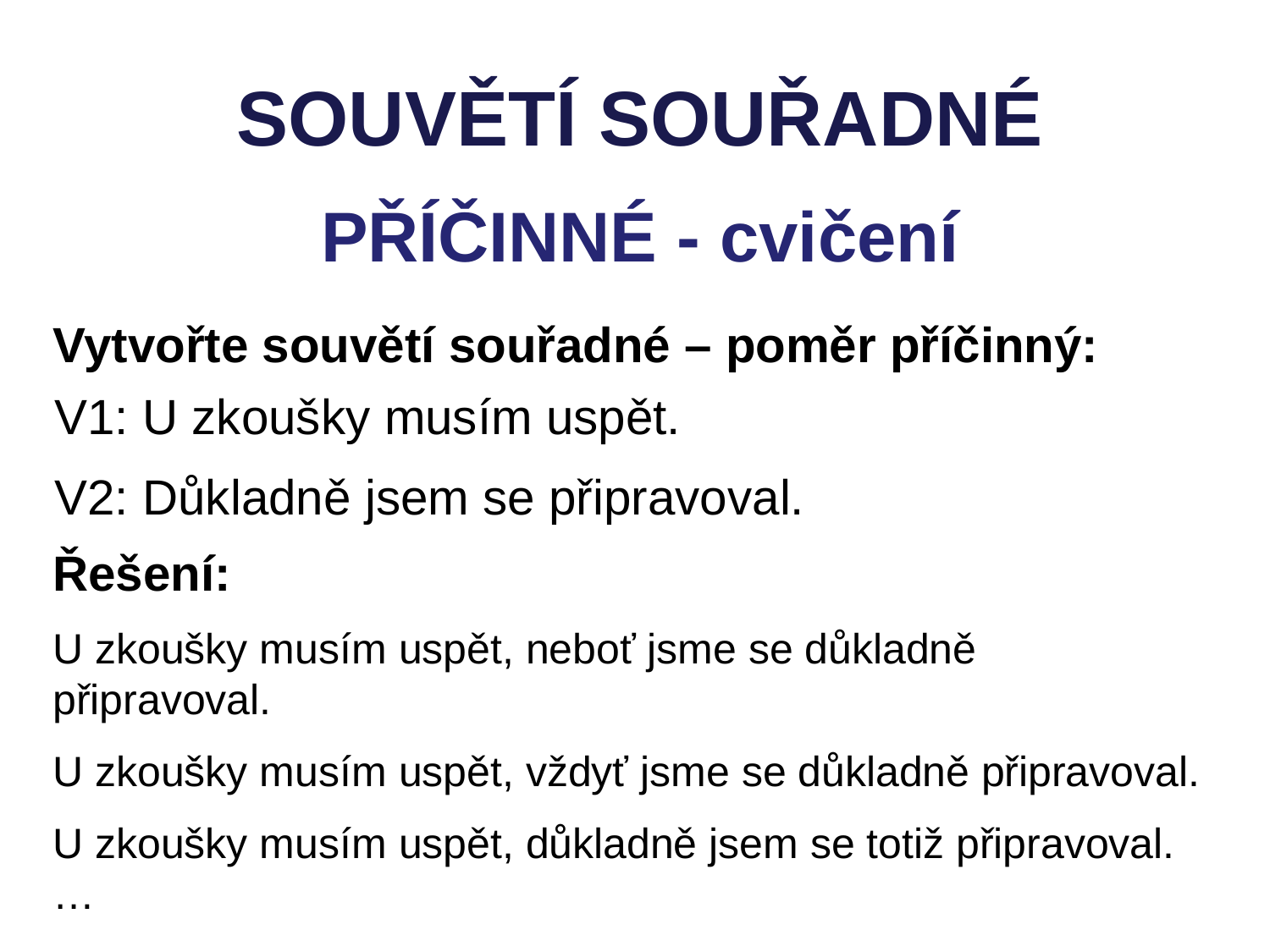

SOUVĚTÍ SOUŘADNÉ
PŘÍČINNÉ - cvičení
Vytvořte souvětí souřadné – poměr příčinný:
V1: U zkoušky musím uspět.
V2: Důkladně jsem se připravoval.
Řešení:
U zkoušky musím uspět, neboť jsme se důkladně připravoval.
U zkoušky musím uspět, vždyť jsme se důkladně připravoval.
U zkoušky musím uspět, důkladně jsem se totiž připravoval. …